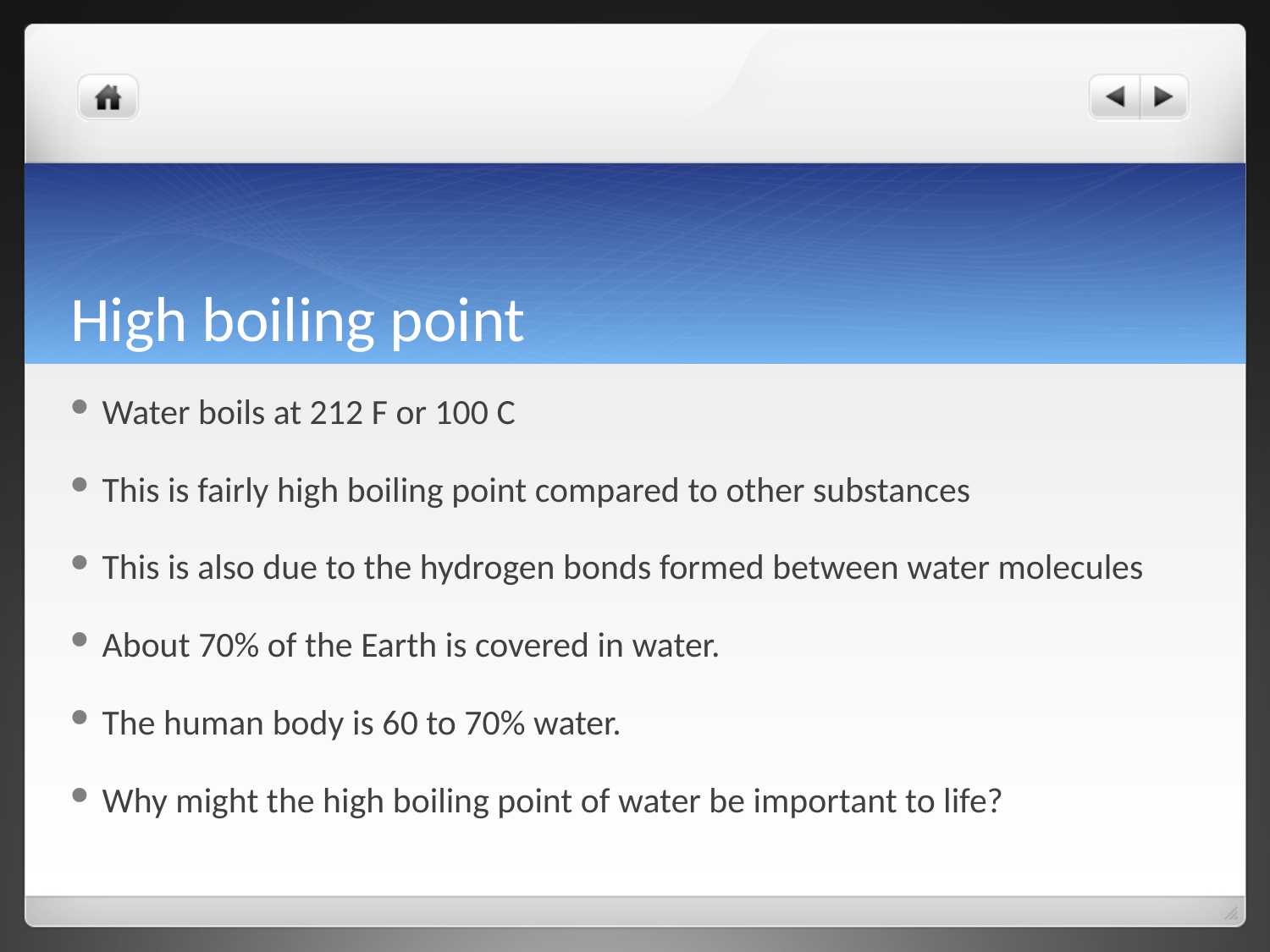

# High boiling point
Water boils at 212 F or 100 C
This is fairly high boiling point compared to other substances
This is also due to the hydrogen bonds formed between water molecules
About 70% of the Earth is covered in water.
The human body is 60 to 70% water.
Why might the high boiling point of water be important to life?